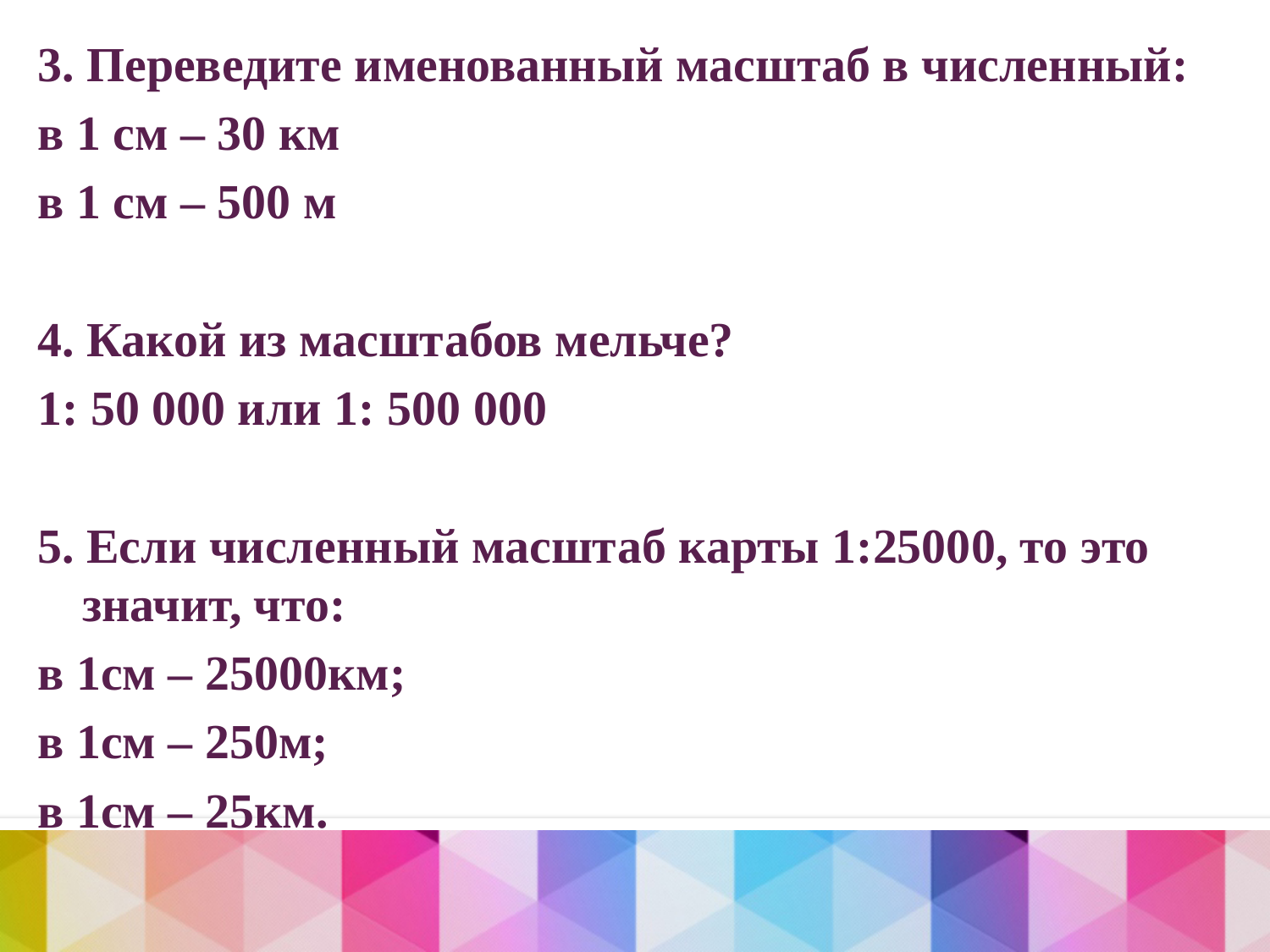

3. Переведите именованный масштаб в численный:
в 1 см – 30 км
в 1 см – 500 м

4. Какой из масштабов мельче?
1: 50 000 или 1: 500 000

5. Если численный масштаб карты 1:25000, то это значит, что:
в 1см – 25000км;
в 1см – 250м;
в 1см – 25км.